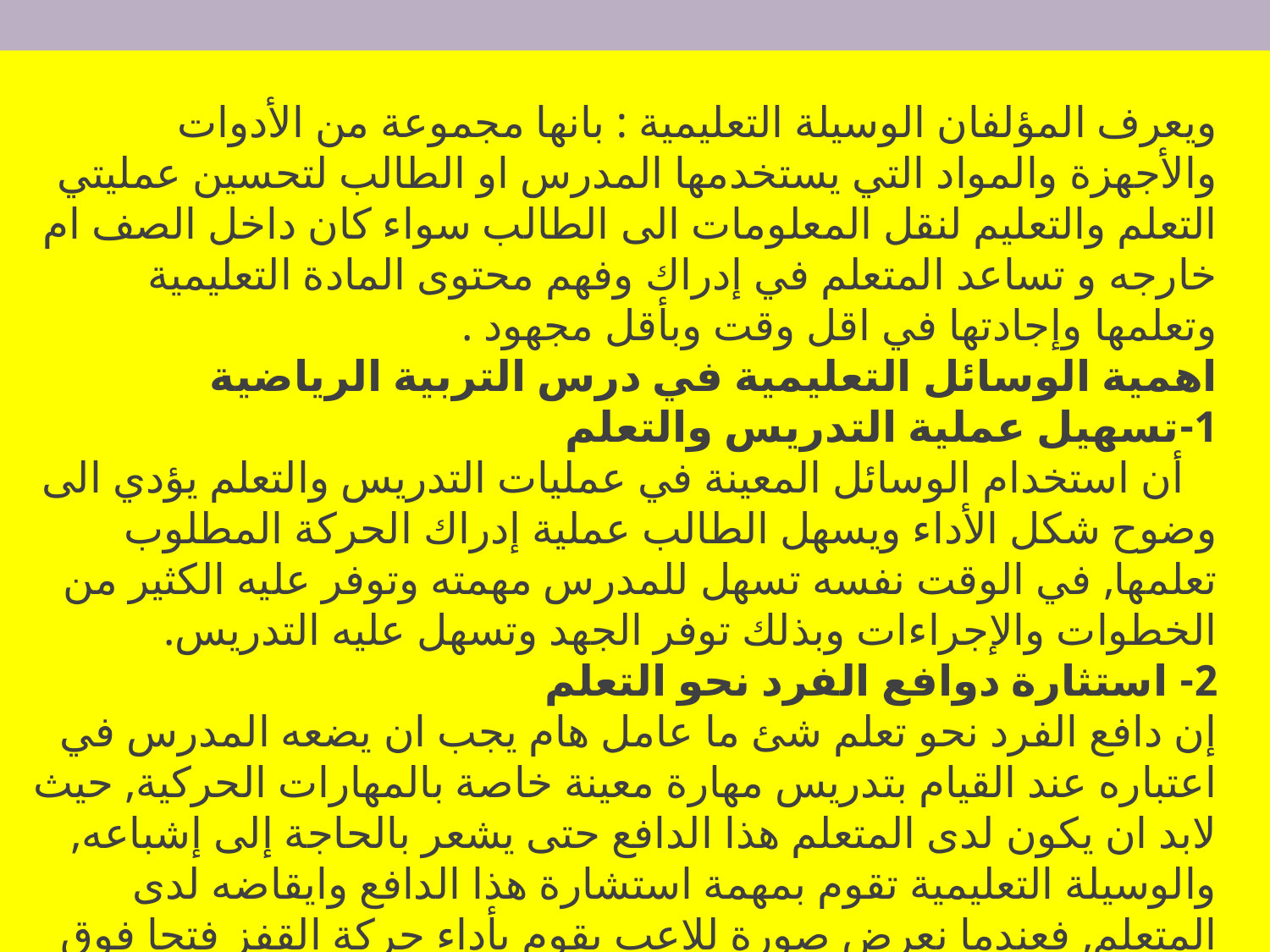

ويعرف المؤلفان الوسيلة التعليمية : بانها مجموعة من الأدوات والأجهزة والمواد التي يستخدمها المدرس او الطالب لتحسين عمليتي التعلم والتعليم لنقل المعلومات الى الطالب سواء كان داخل الصف ام خارجه و تساعد المتعلم في إدراك وفهم محتوى المادة التعليمية وتعلمها وإجادتها في اقل وقت وبأقل مجهود .
اهمية الوسائل التعليمية في درس التربية الرياضية
1-تسهيل عملية التدريس والتعلم
   أن استخدام الوسائل المعينة في عمليات التدريس والتعلم يؤدي الى وضوح شكل الأداء ويسهل الطالب عملية إدراك الحركة المطلوب تعلمها, في الوقت نفسه تسهل للمدرس مهمته وتوفر عليه الكثير من الخطوات والإجراءات وبذلك توفر الجهد وتسهل عليه التدريس.
2- استثارة دوافع الفرد نحو التعلم
إن دافع الفرد نحو تعلم شئ ما عامل هام يجب ان يضعه المدرس في اعتباره عند القيام بتدريس مهارة معينة خاصة بالمهارات الحركية, حيث لابد ان يكون لدى المتعلم هذا الدافع حتى يشعر بالحاجة إلى إشباعه, والوسيلة التعليمية تقوم بمهمة استشارة هذا الدافع وايقاضه لدى المتعلم, فعندما نعرض صورة للاعب يقوم بأداء حركة القفز فتحا فوق الصندوق لمهارة الجمناستك مثلا, فهذا يستثير الطالب ويدفعه لتعلم مثل هذه الحركات تجعله يتميز بين أقرانه, وقد تثير هذه الصورة داخله أيضا حبه لرياضة الجمناستك رغم صعوبة مهاراتها المختلفة .